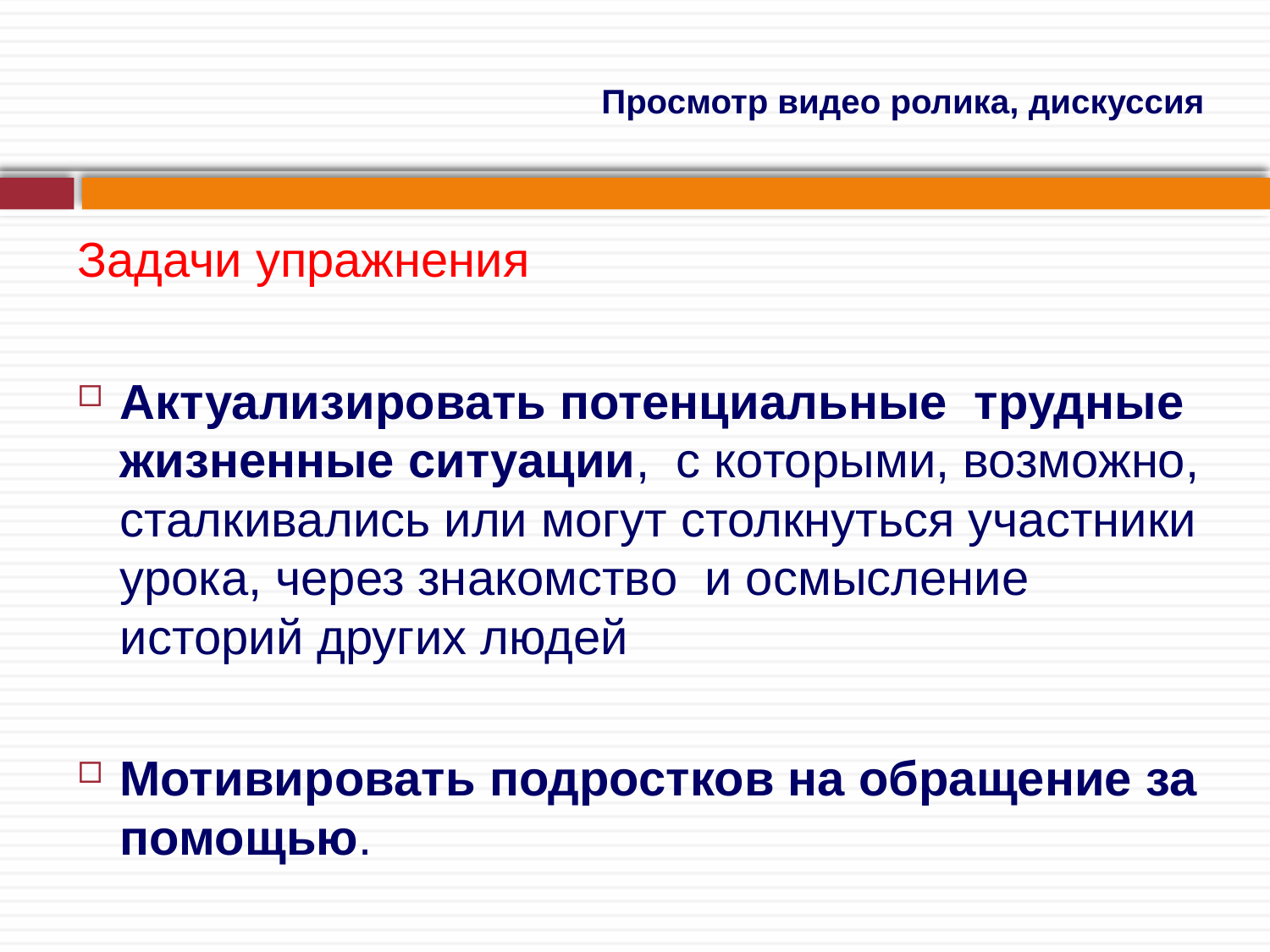

# Просмотр видео ролика, дискуссия
Задачи упражнения

Актуализировать потенциальные  трудные жизненные ситуации,  с которыми, возможно, сталкивались или могут столкнуться участники урока, через знакомство  и осмысление историй других людей

Мотивировать подростков на обращение за помощью.